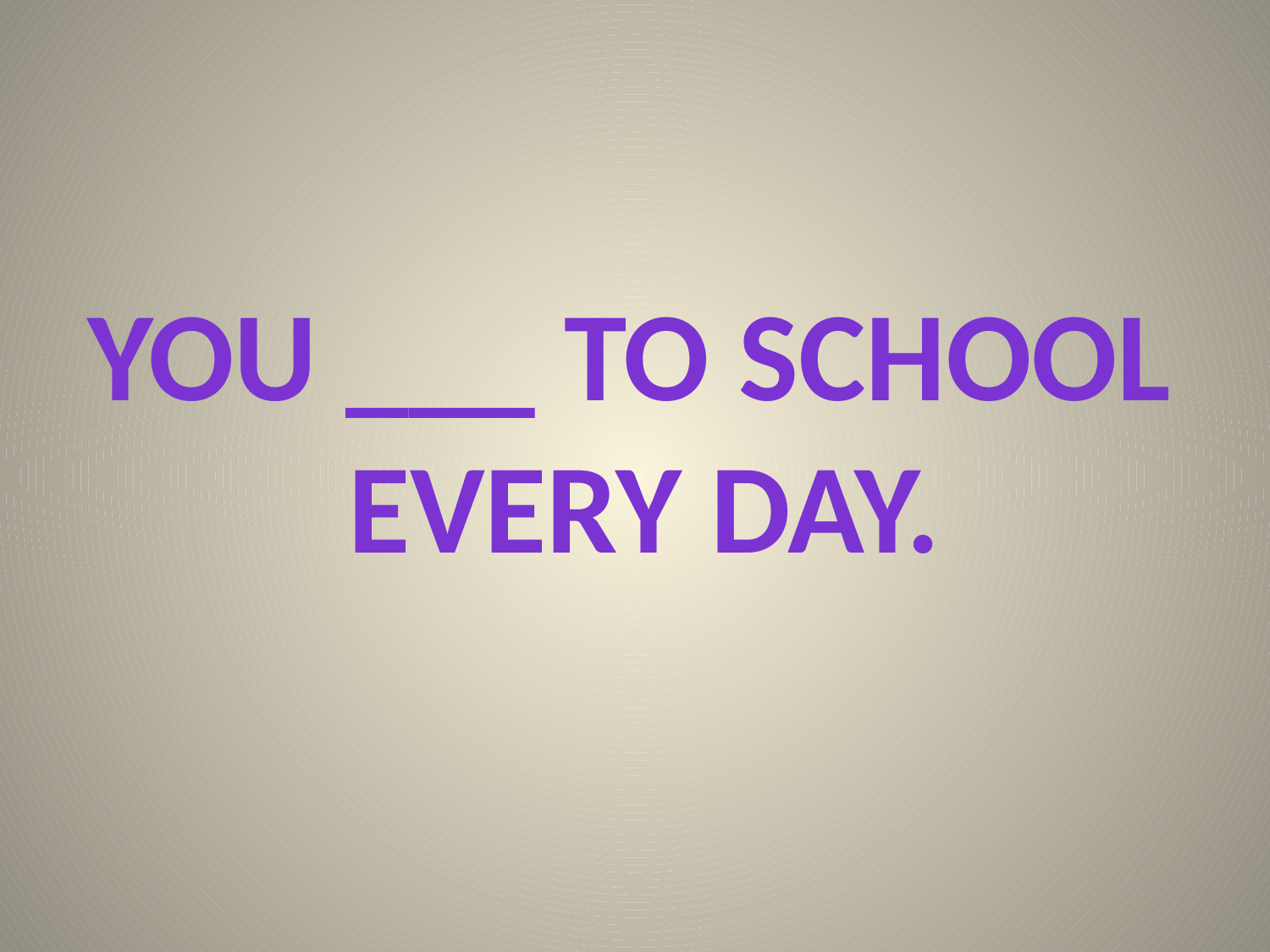

#

You ___ to school
Every day.